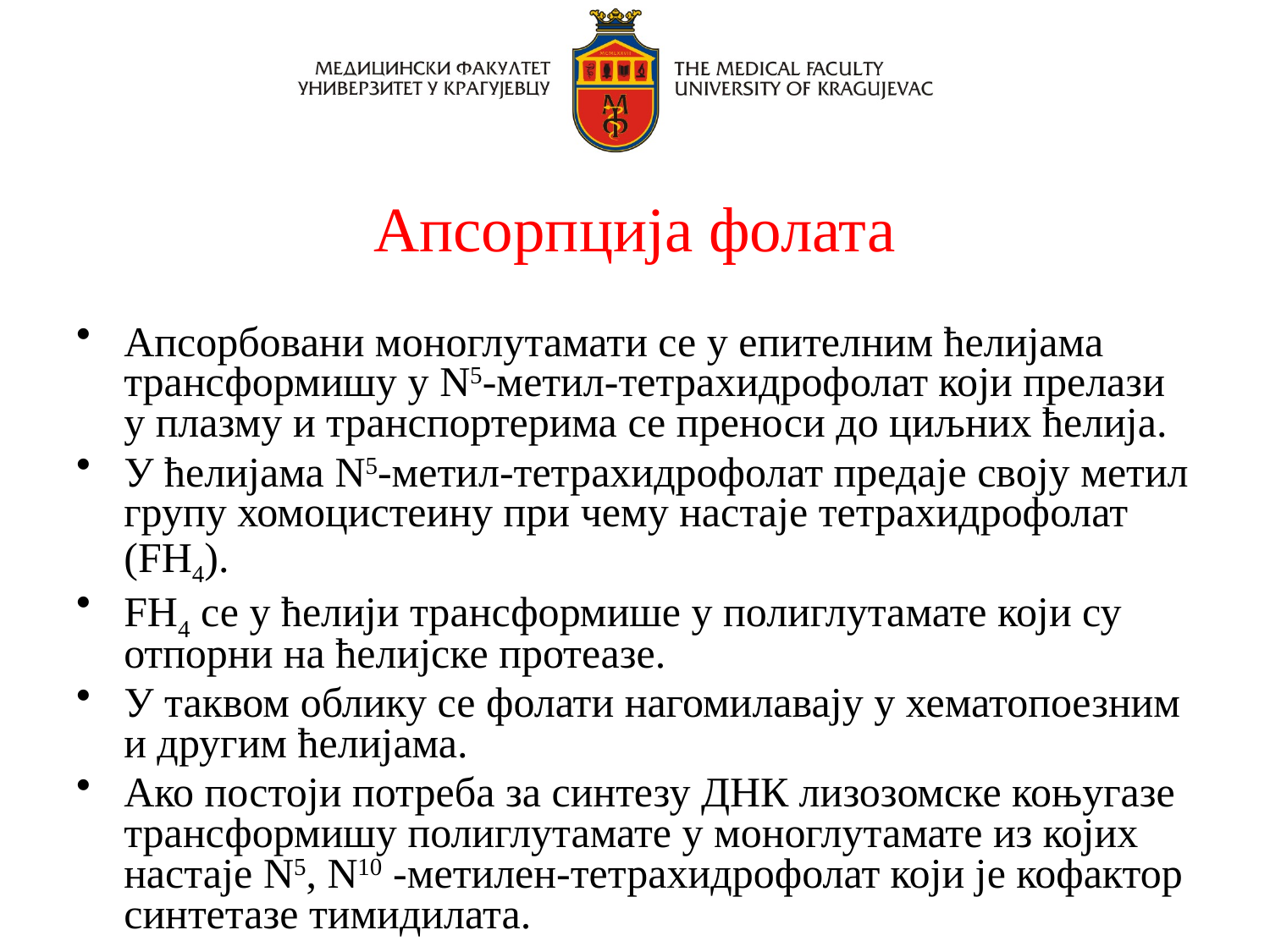

Апсорпција фолата
Апсорбовани моноглутамати се у епителним ћелијама трансформишу у N5-метил-тетрахидрофолат који прелази у плазму и транспортерима се преноси до циљних ћелија.
У ћелијама N5-метил-тетрахидрофолат предаје своју метил групу хомоцистеину при чему настаје тетрахидрофолат (FH4).
FH4 се у ћелији трансформише у полиглутамате који су отпорни на ћелијске протеазе.
У таквом облику се фолати нагомилавају у хематопоезним и другим ћелијама.
Ако постоји потреба за синтезу ДНК лизозомске коњугазе трансформишу полиглутамате у моноглутамате из којих настаје N5, N10 -метилен-тетрахидрофолат који је кофактор синтетазе тимидилата.